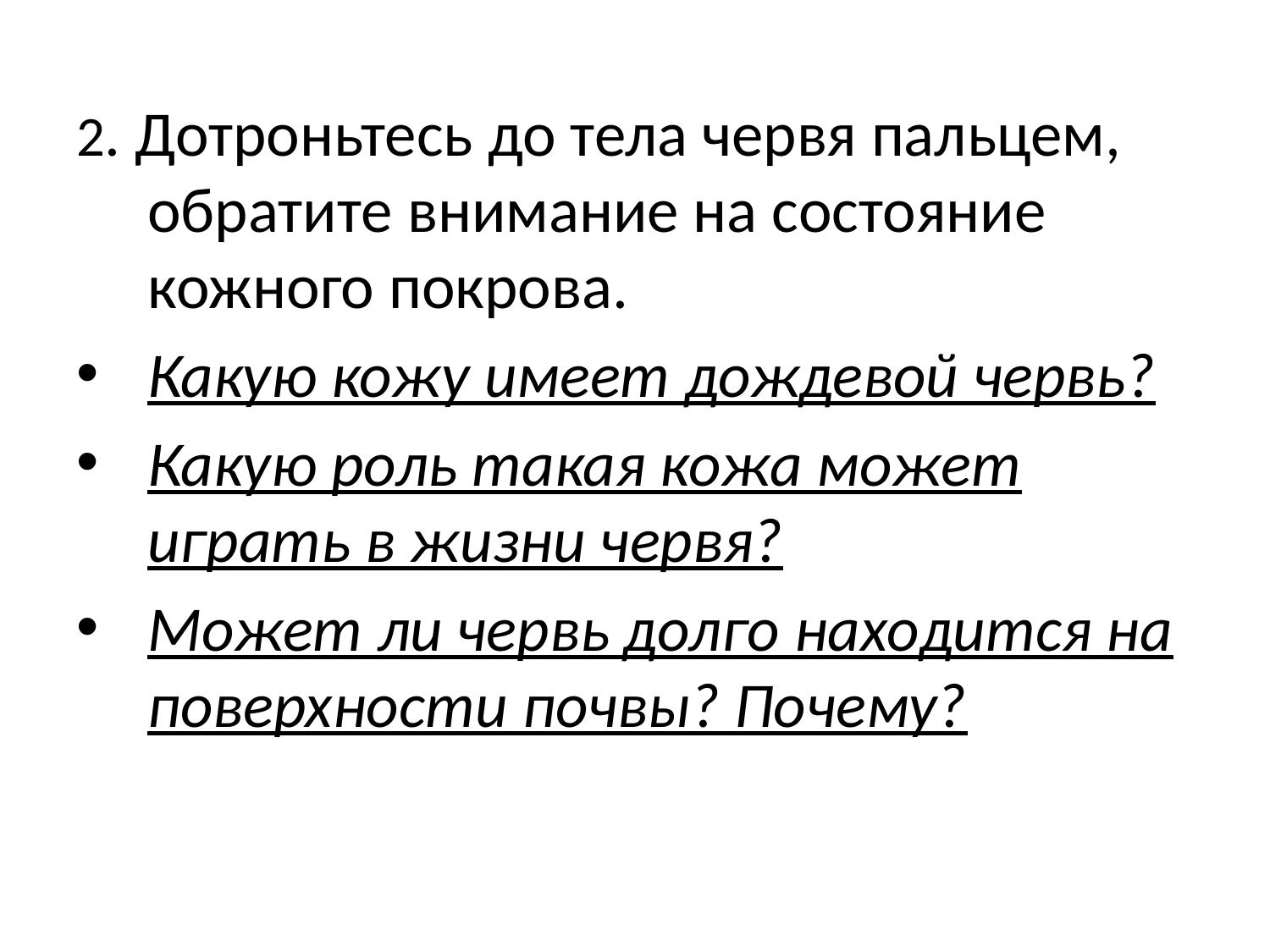

#
2. Дотроньтесь до тела червя пальцем, обратите внимание на состояние кожного покрова.
Какую кожу имеет дождевой червь?
Какую роль такая кожа может играть в жизни червя?
Может ли червь долго находится на поверхности почвы? Почему?